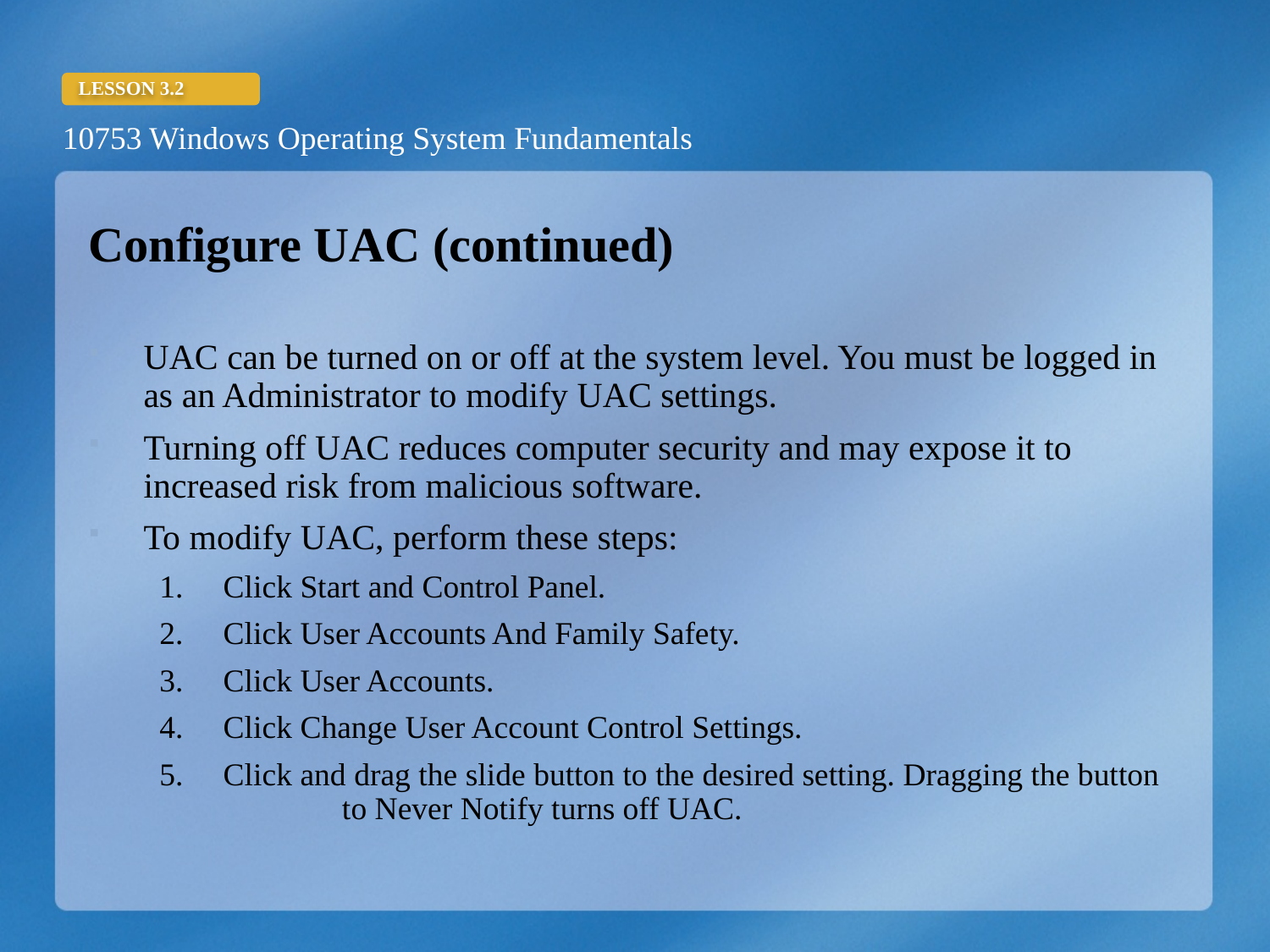

Configure UAC (continued)

UAC can be turned on or off at the system level. You must be logged in as an Administrator to modify UAC settings.
Turning off UAC reduces computer security and may expose it to increased risk from malicious software.
To modify UAC, perform these steps:
  Click Start and Control Panel.
  Click User Accounts And Family Safety.
  Click User Accounts.
  Click Change User Account Control Settings.
  Click and drag the slide button to the desired setting. Dragging the button       	 to Never Notify turns off UAC.